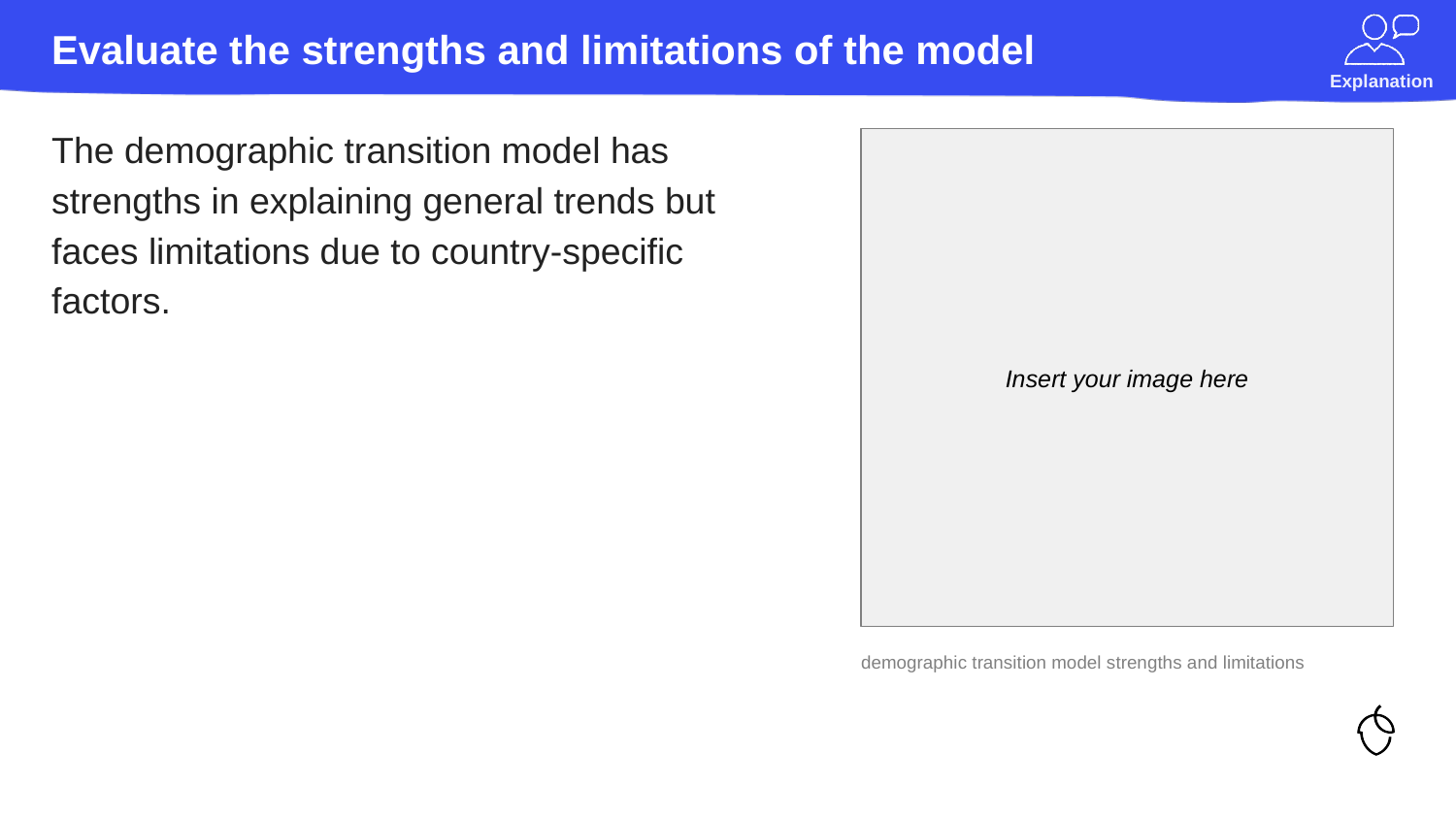

# Evaluate the strengths and limitations of the model
The demographic transition model has strengths in explaining general trends but faces limitations due to country-specific factors.
Insert your image here
demographic transition model strengths and limitations